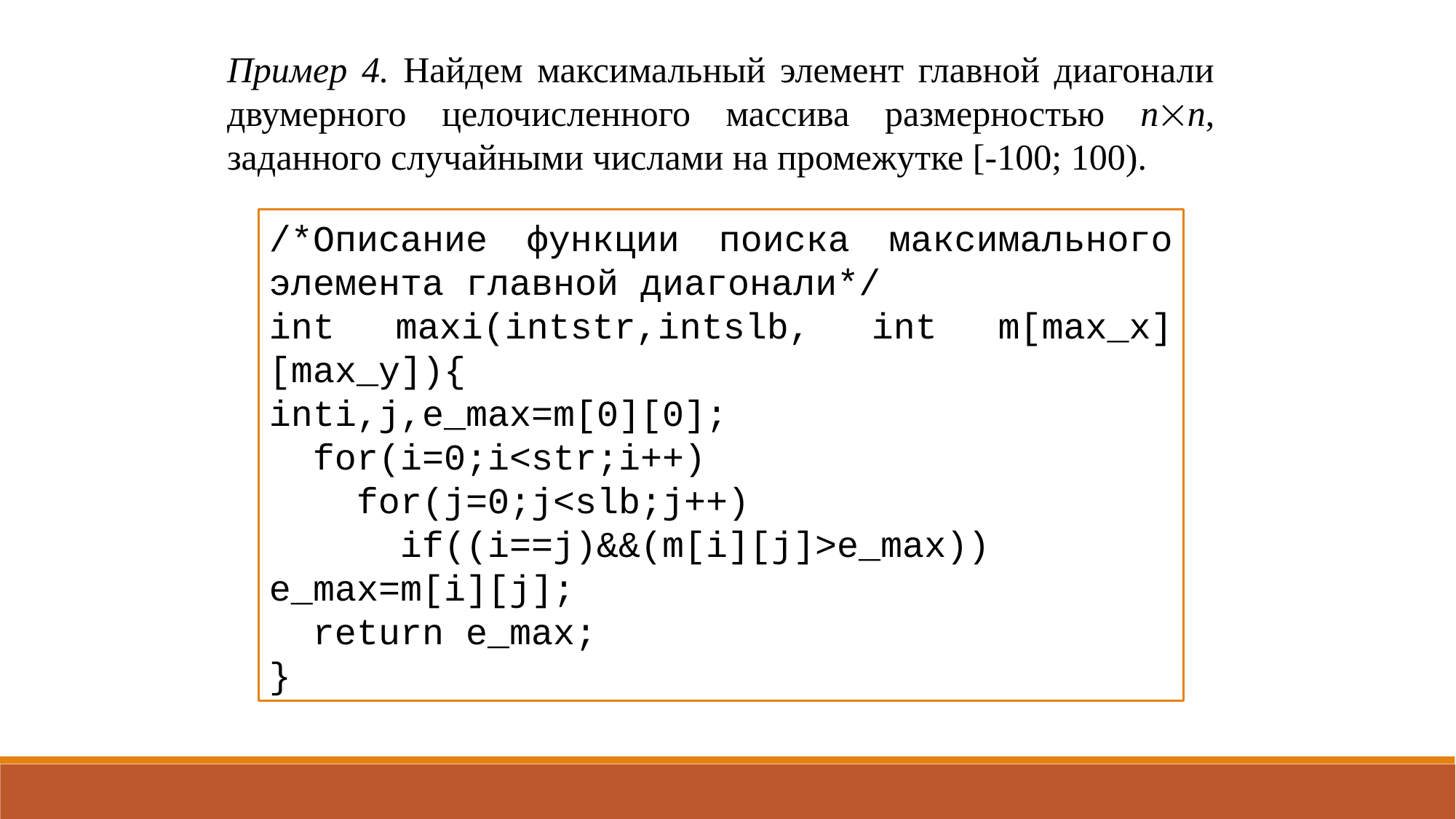

Пример 4. Найдем максимальный элемент главной диагонали двумерного целочисленного массива размерностью n×n, заданного случайными числами на промежутке [-100; 100).
/*Описание функции поиска максимального элемента главной диагонали*/
int maxi(intstr,intslb, int m[max_x][max_y]){
inti,j,e_max=m[0][0];
  for(i=0;i<str;i++)
    for(j=0;j<slb;j++)
      if((i==j)&&(m[i][j]>e_max))
e_max=m[i][j];
  return e_max;
}